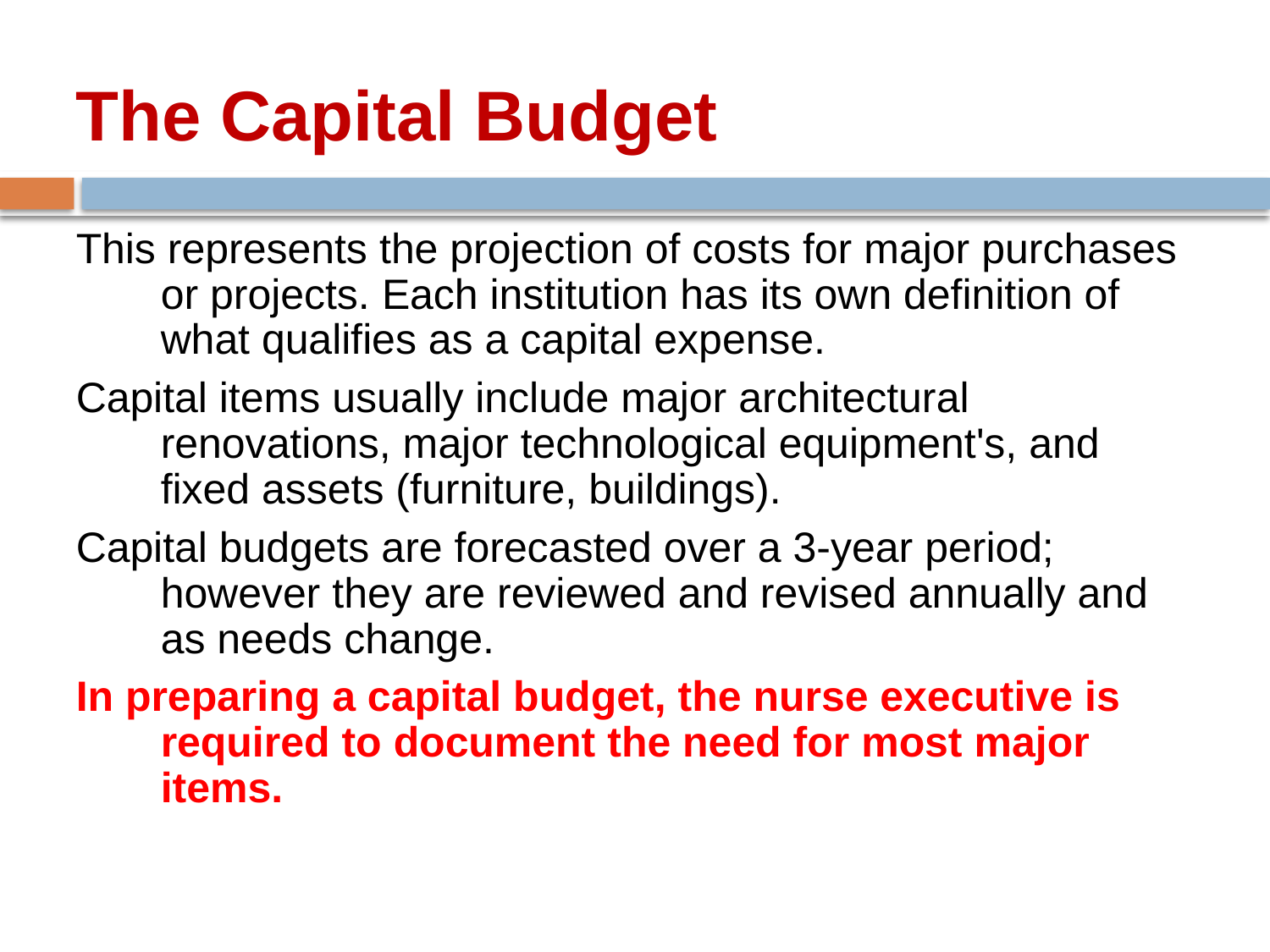

The Capital Budget

This represents the projection of costs for major purchases or projects. Each institution has its own definition of what qualifies as a capital expense.
Capital items usually include major architectural renovations, major technological equipment's, and fixed assets (furniture, buildings).
Capital budgets are forecasted over a 3-year period; however they are reviewed and revised annually and as needs change.
In preparing a capital budget, the nurse executive is required to document the need for most major items.